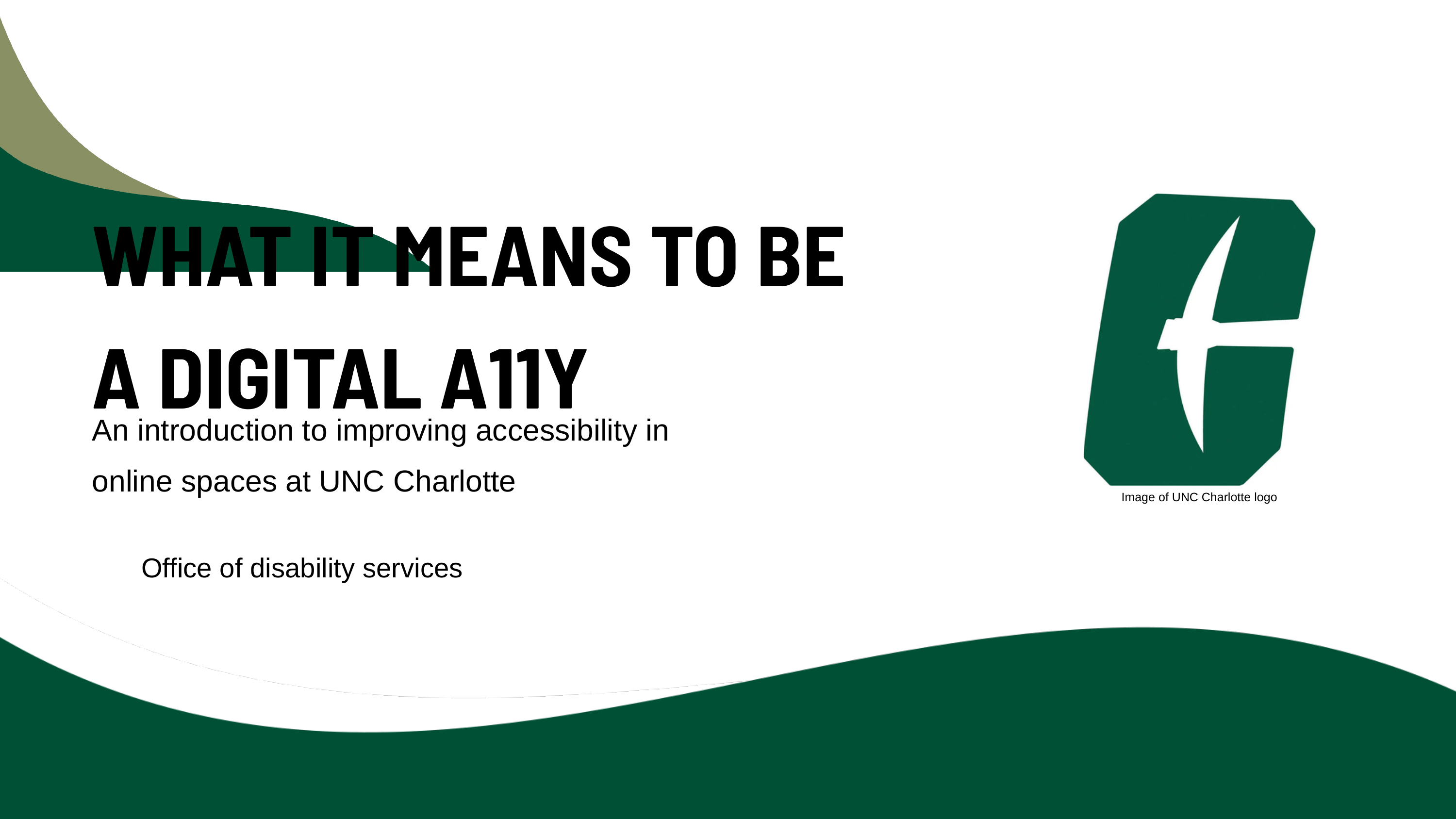

WHAT IT MEANS TO BE A DIGITAL A11Y

An introduction to improving accessibility in online spaces at UNC Charlotte
Image of UNC Charlotte logo

Office of disability services